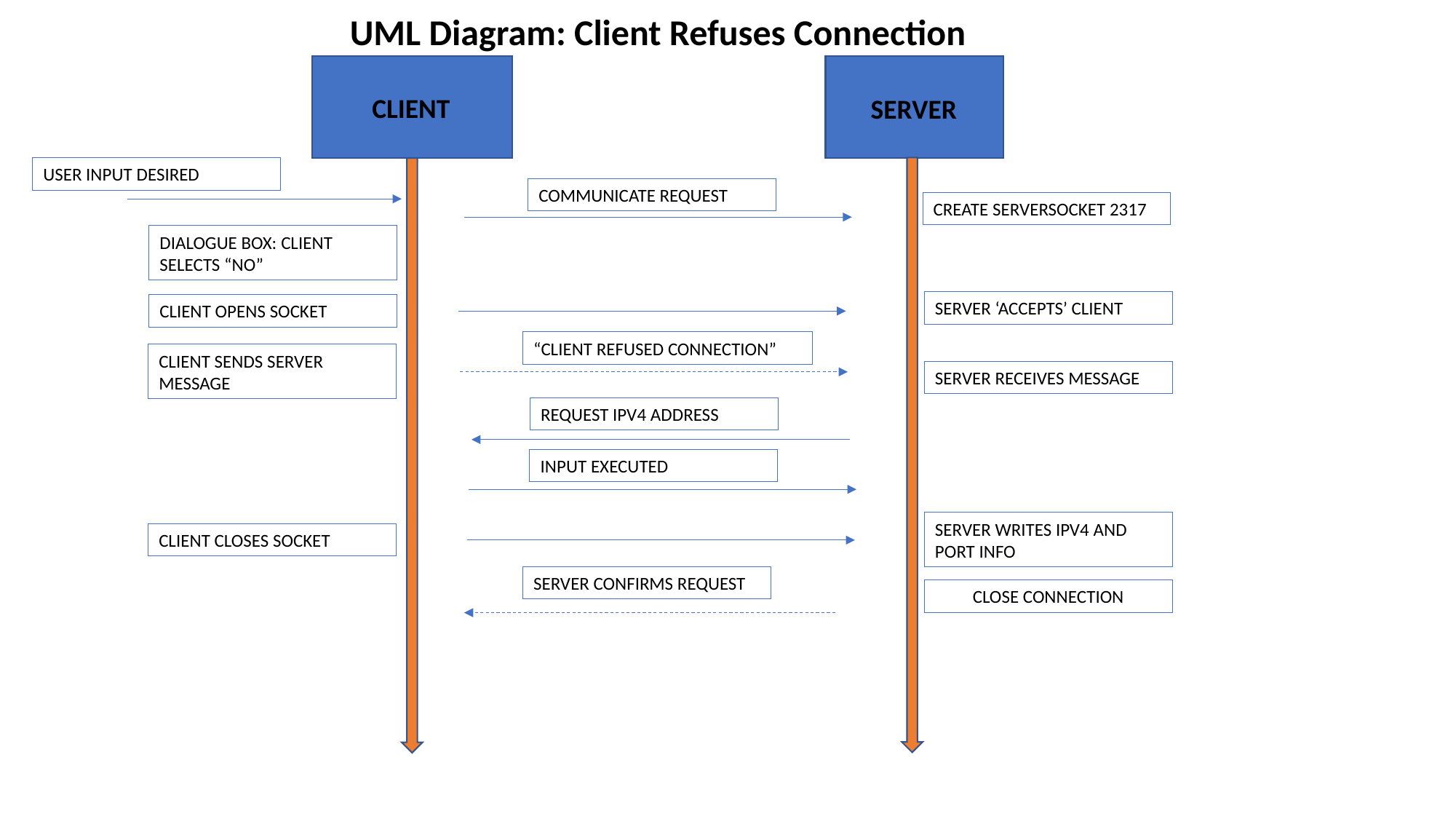

UML Diagram: Client Refuses Connection

CLIENT
SERVER
USER INPUT DESIRED

COMMUNICATE REQUEST
CREATE SERVERSOCKET 2317
DIALOGUE BOX: CLIENT SELECTS “NO”
SERVER ‘ACCEPTS’ CLIENT
CLIENT OPENS SOCKET
“CLIENT REFUSED CONNECTION”
CLIENT SENDS SERVER MESSAGE
SERVER RECEIVES MESSAGE
REQUEST IPV4 ADDRESS
INPUT EXECUTED
SERVER WRITES IPV4 AND PORT INFO
CLIENT CLOSES SOCKET
SERVER CONFIRMS REQUEST
CLOSE CONNECTION